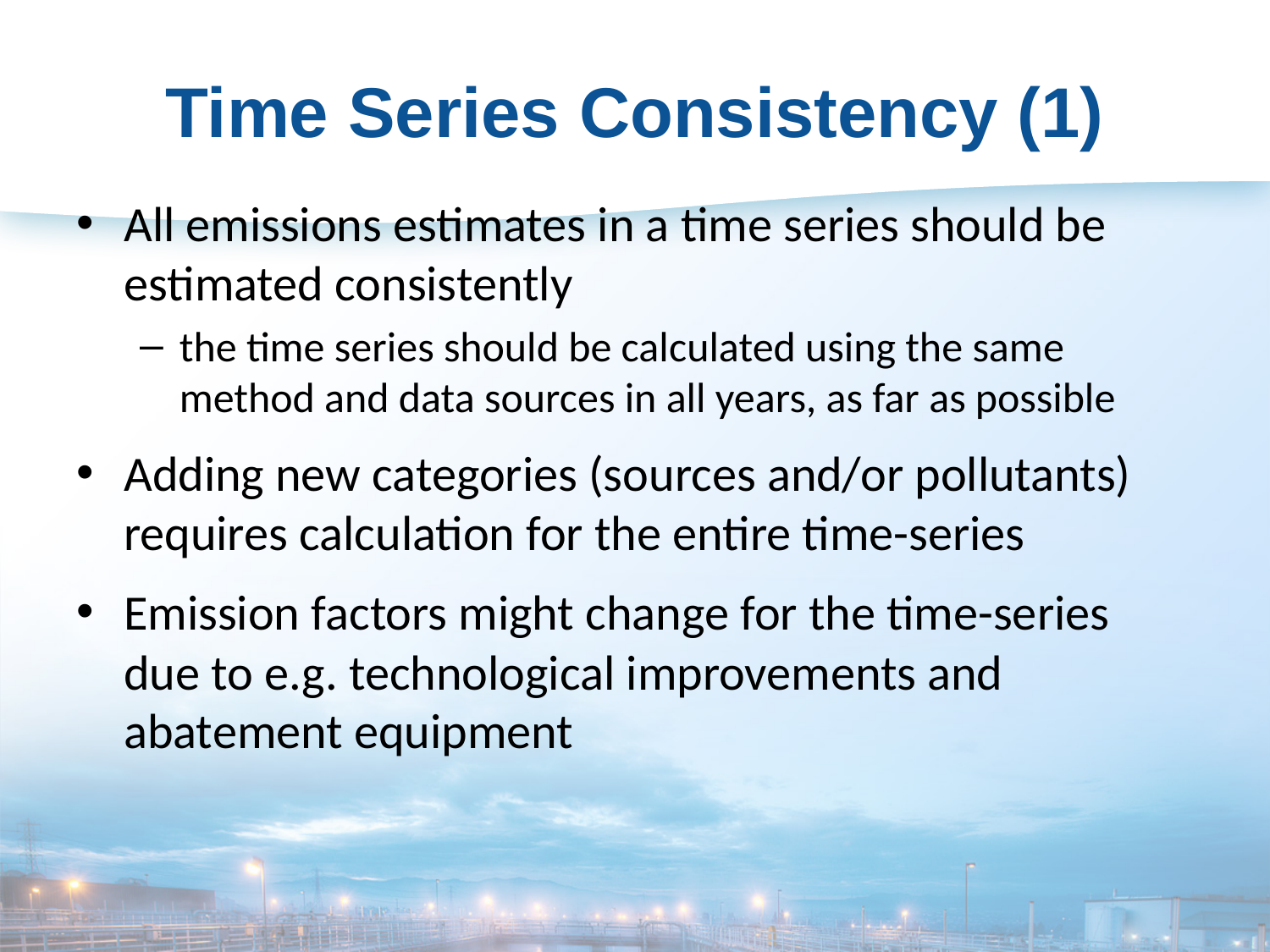

# Time Series Consistency (1)
All emissions estimates in a time series should be estimated consistently
the time series should be calculated using the same method and data sources in all years, as far as possible
Adding new categories (sources and/or pollutants) requires calculation for the entire time-series
Emission factors might change for the time-series due to e.g. technological improvements and abatement equipment